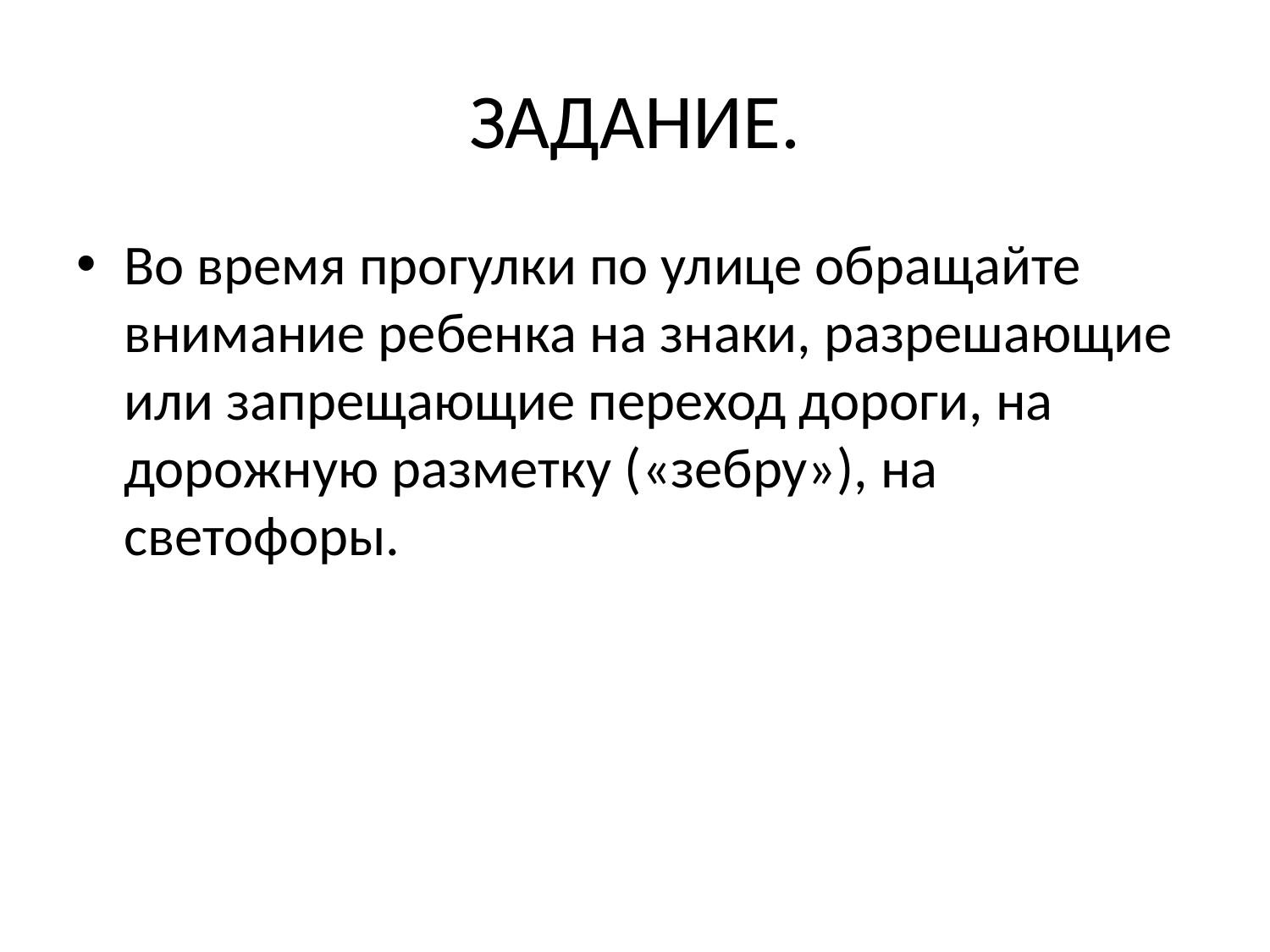

# ЗАДАНИЕ.
Во время прогулки по улице обращайте внимание ребенка на знаки, разрешающие или запрещающие переход дороги, на дорожную разметку («зебру»), на светофоры.